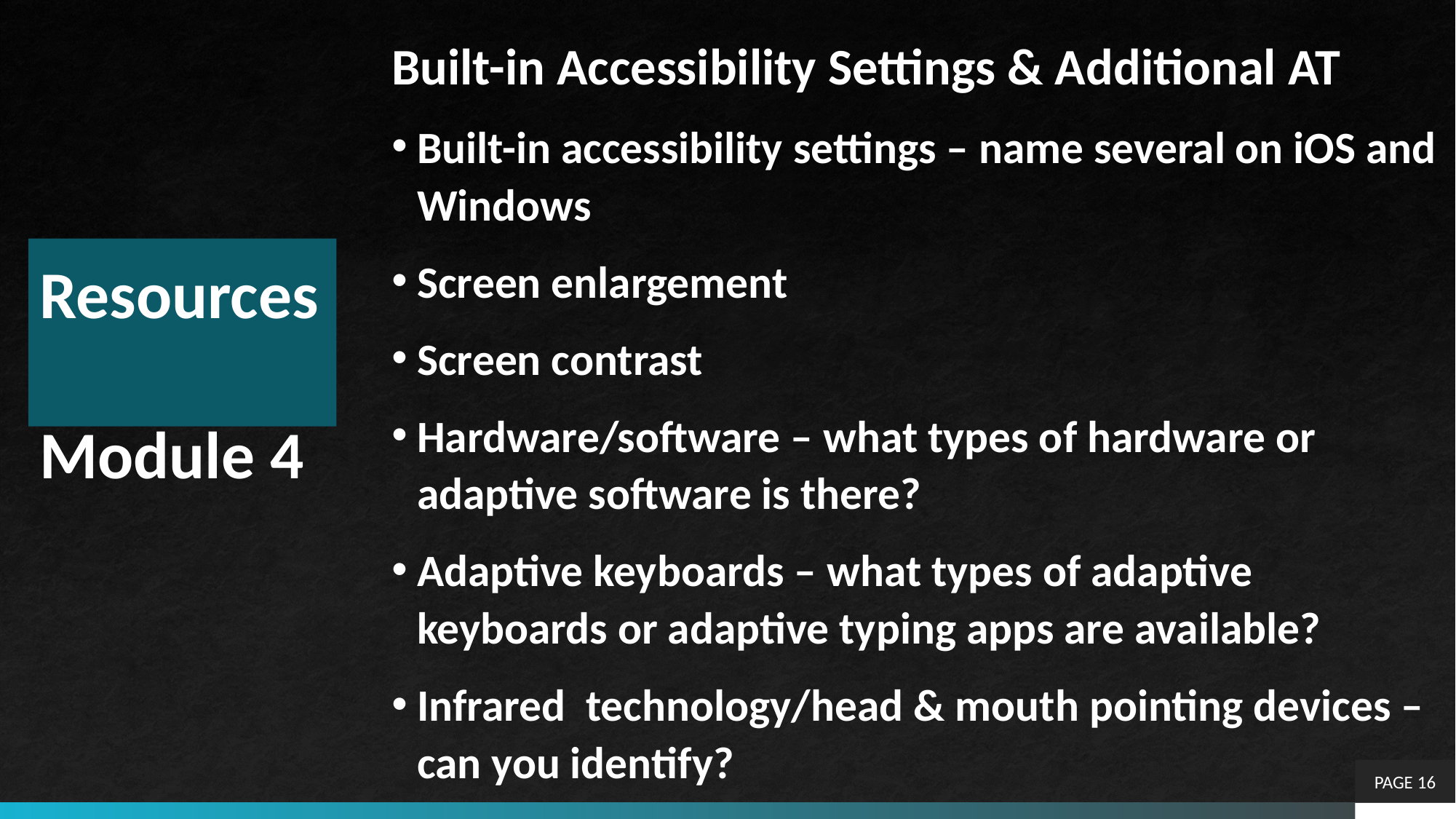

Built-in Accessibility Settings & Additional AT
Built-in accessibility settings – name several on iOS and Windows
Screen enlargement
Screen contrast
Hardware/software – what types of hardware or adaptive software is there?
Adaptive keyboards – what types of adaptive keyboards or adaptive typing apps are available?
Infrared  technology/head & mouth pointing devices – can you identify?
# Resources Module 4
PAGE 16